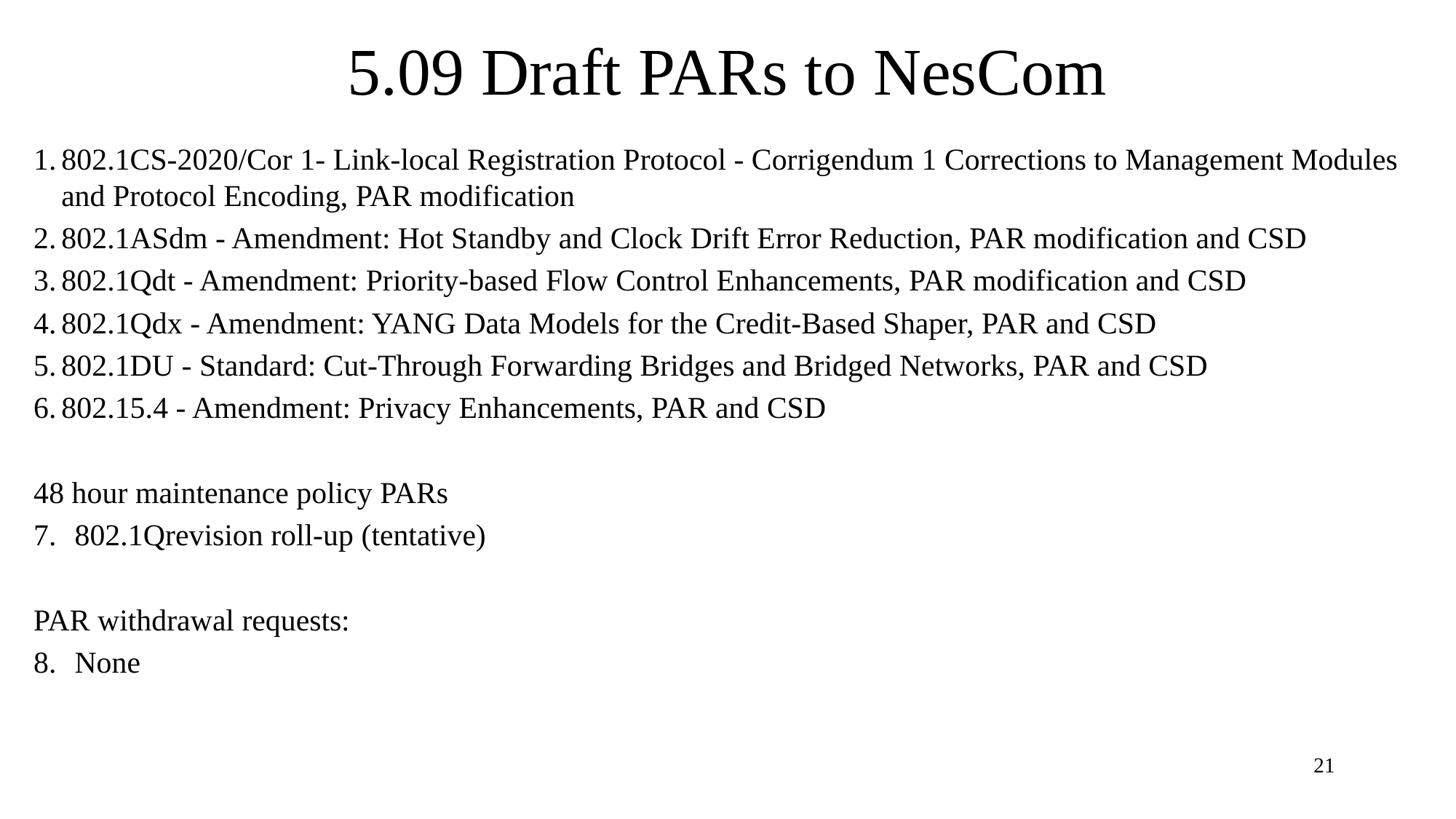

# 5.09 Draft PARs to NesCom
802.1CS-2020/Cor 1- Link-local Registration Protocol - Corrigendum 1 Corrections to Management Modules and Protocol Encoding, PAR modification
802.1ASdm - Amendment: Hot Standby and Clock Drift Error Reduction, PAR modification and CSD
802.1Qdt - Amendment: Priority-based Flow Control Enhancements, PAR modification and CSD
802.1Qdx - Amendment: YANG Data Models for the Credit-Based Shaper, PAR and CSD
802.1DU - Standard: Cut-Through Forwarding Bridges and Bridged Networks, PAR and CSD
802.15.4 - Amendment: Privacy Enhancements, PAR and CSD

48 hour maintenance policy PARs
802.1Qrevision roll-up (tentative)

PAR withdrawal requests:
None
21